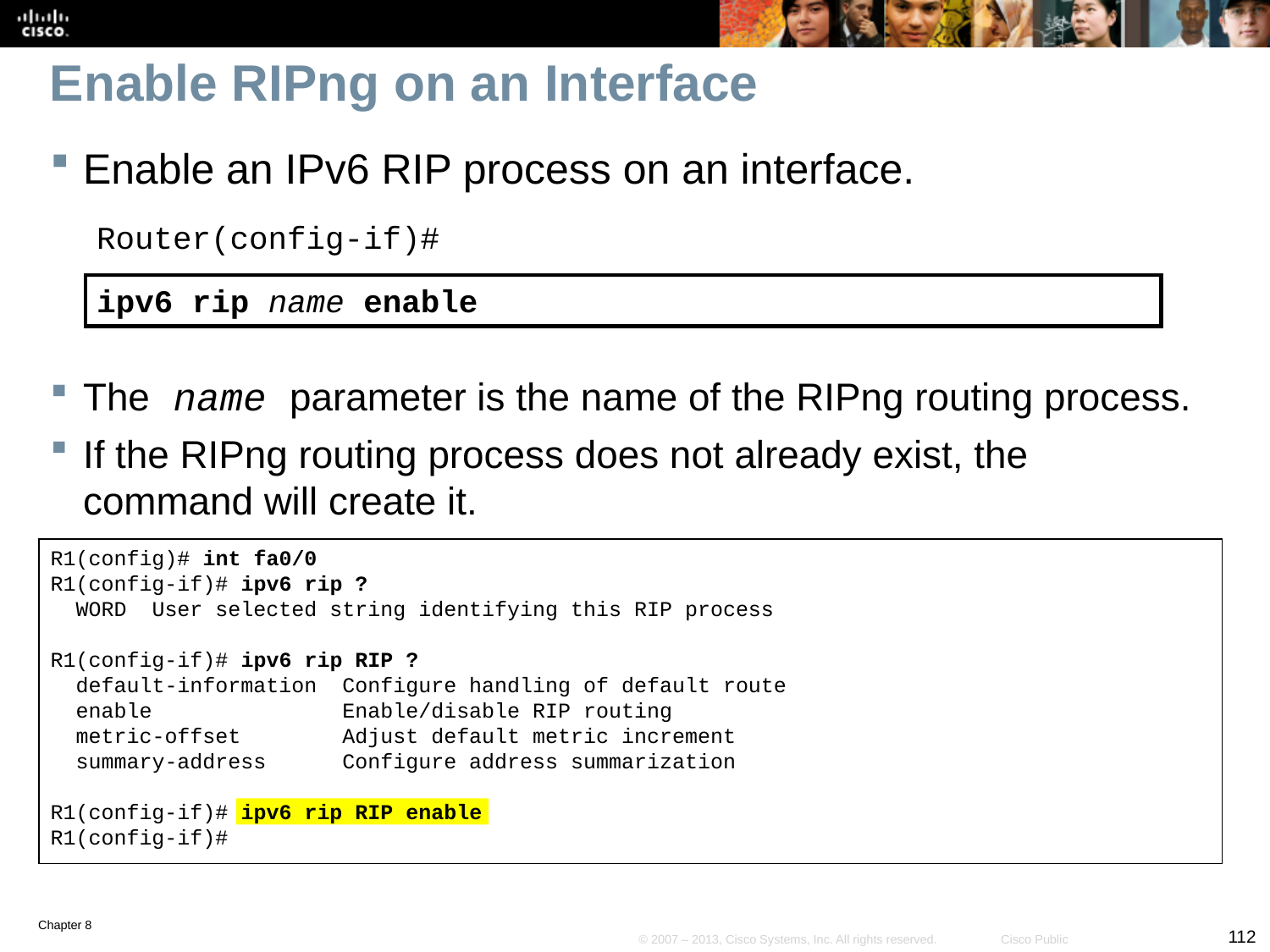

# Enable RIPng on an Interface
Enable an IPv6 RIP process on an interface.
Router(config-if)#
ipv6 rip name enable
The name parameter is the name of the RIPng routing process.
If the RIPng routing process does not already exist, the command will create it.
R1(config)# int fa0/0
R1(config-if)# ipv6 rip ?
  WORD  User selected string identifying this RIP process

R1(config-if)# ipv6 rip RIP ?
  default-information  Configure handling of default route
  enable               Enable/disable RIP routing
  metric-offset        Adjust default metric increment
  summary-address      Configure address summarization

R1(config-if)# ipv6 rip RIP enable
R1(config-if)#